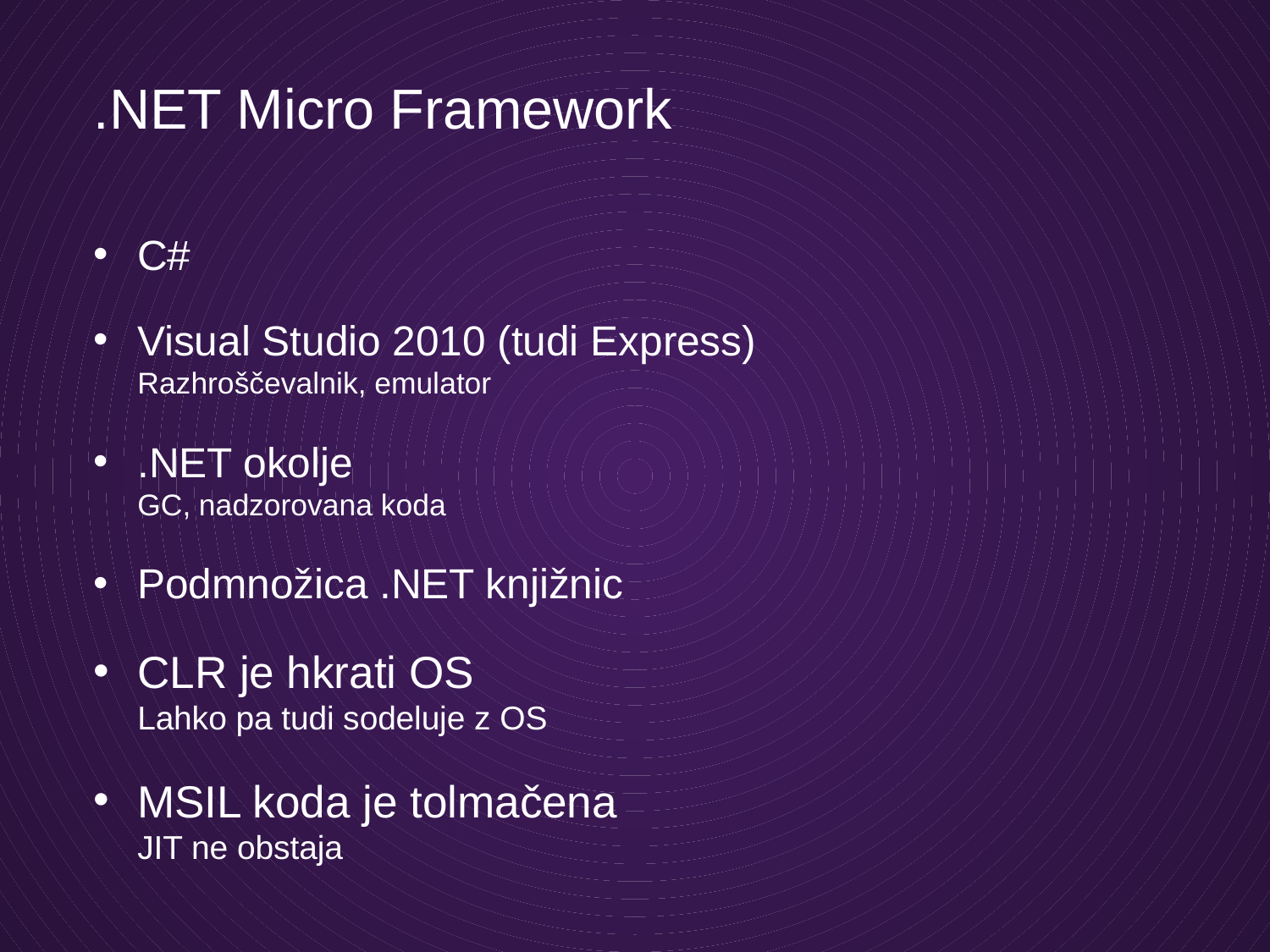

# .NET Micro Framework

C#
Visual Studio 2010 (tudi Express)
Razhroščevalnik, emulator
.NET okolje
GC, nadzorovana koda
Podmnožica .NET knjižnic
CLR je hkrati OS
Lahko pa tudi sodeluje z OS
MSIL koda je tolmačena
JIT ne obstaja